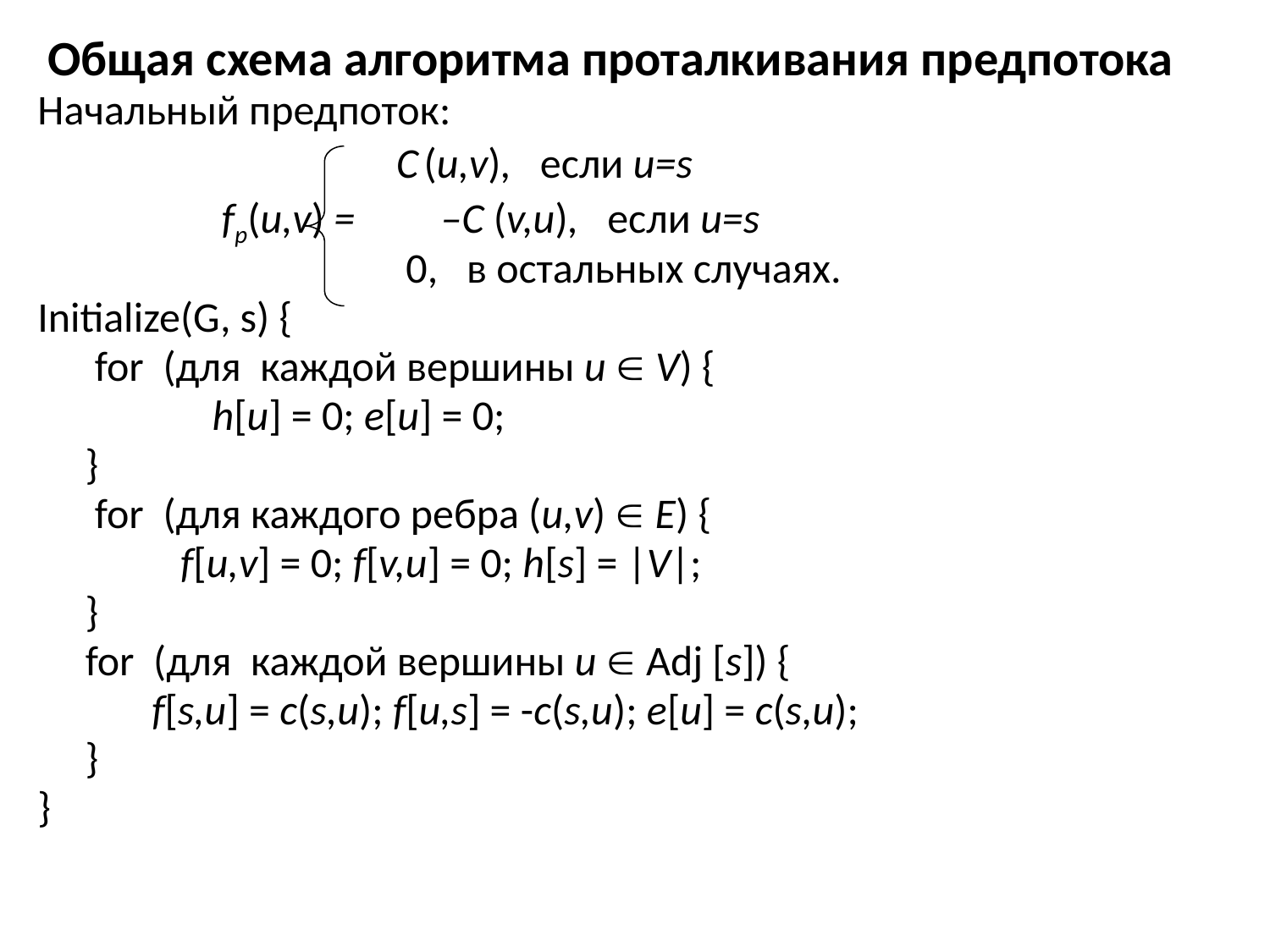

# Общая схема алгоритма проталкивания предпотока
Начальный предпоток:
			      C (u,v),   если и=s
   		 fp(u,v) =         –C (v,u),   если и=s
			       0,   в остальных случаях.
Initialize(G, s) {
      for  (для  каждой вершины u ∈ V) {
		h[u] = 0; e[u] = 0;
	}
      for  (для каждого ребра (u,v) ∈ E) {
               f[u,v] = 0; f[v,u] = 0; h[s] = |V|;
	}
     for  (для  каждой вершины u ∈ Adj [s]) {
            f[s,u] = c(s,u); f[u,s] = -c(s,u); e[u] = c(s,u);
	}
}